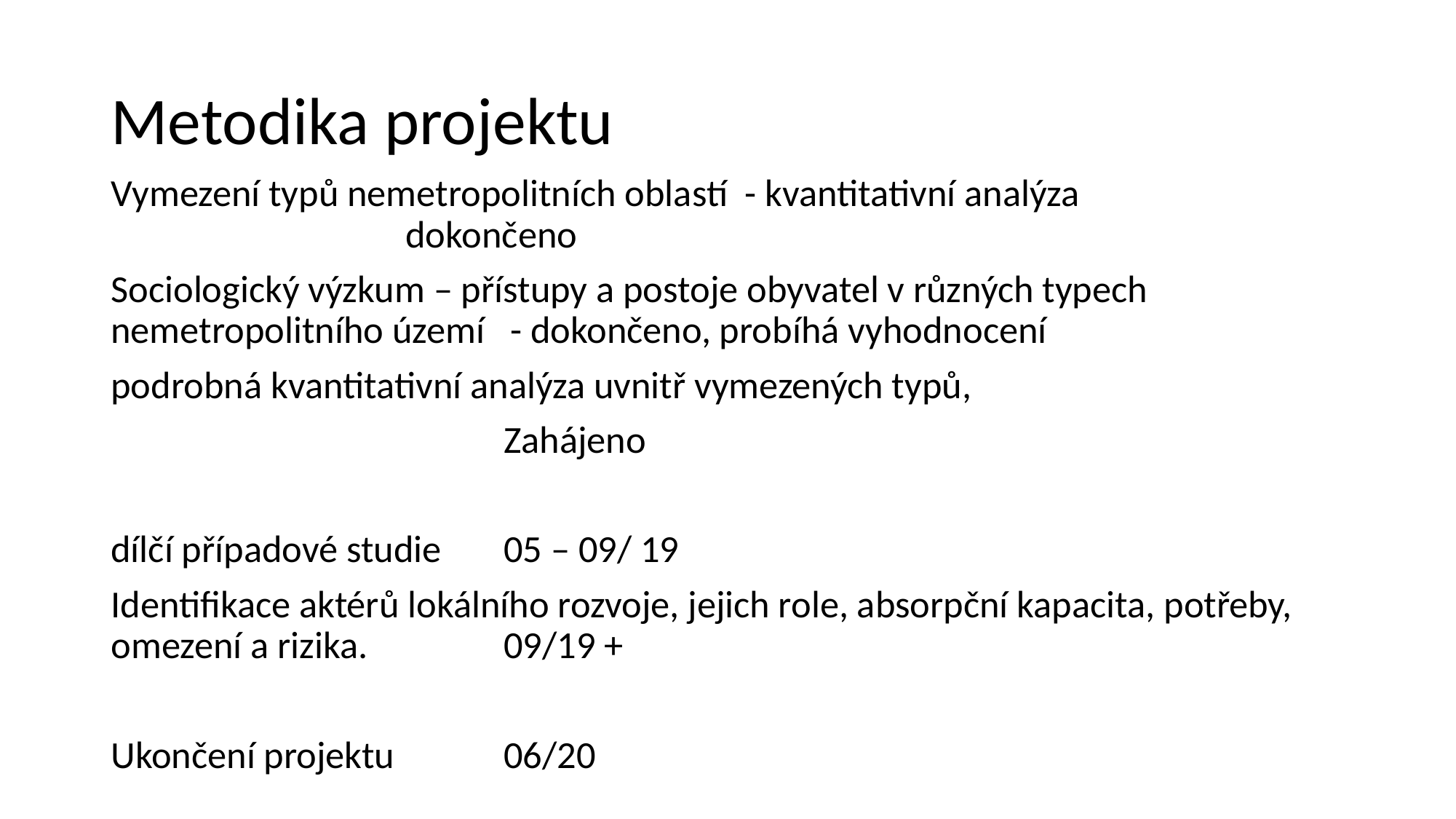

# Metodika projektu
Vymezení typů nemetropolitních oblastí  - kvantitativní analýza  					dokončeno
Sociologický výzkum – přístupy a postoje obyvatel v různých typech nemetropolitního území   - dokončeno, probíhá vyhodnocení
podrobná kvantitativní analýza uvnitř vymezených typů,
				Zahájeno

dílčí případové studie 	05 – 09/ 19
Identifikace aktérů lokálního rozvoje, jejich role, absorpční kapacita, potřeby, omezení a rizika.  		09/19 +

Ukončení projektu 		06/20